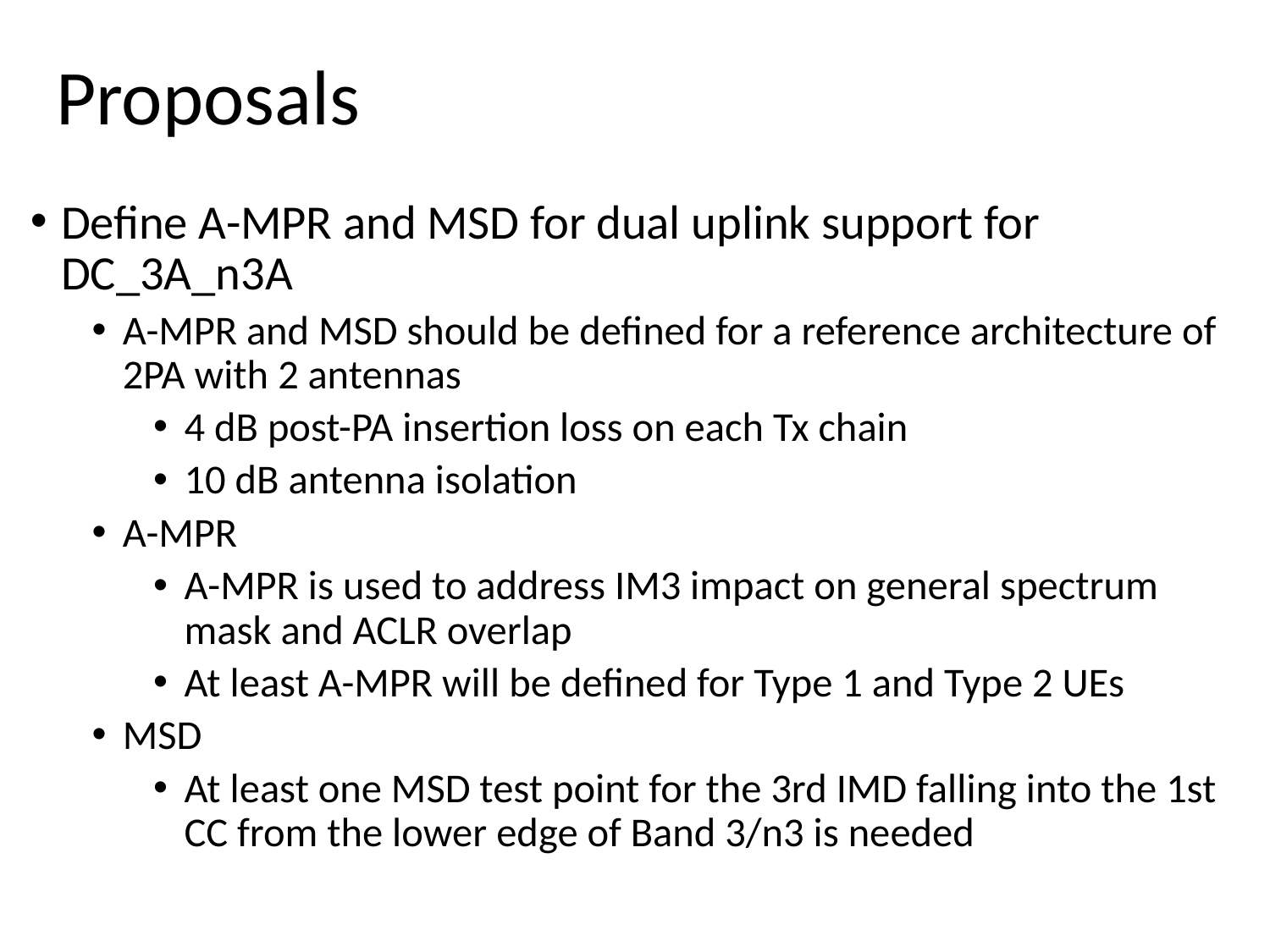

# Proposals
Define A-MPR and MSD for dual uplink support for DC_3A_n3A
A-MPR and MSD should be defined for a reference architecture of 2PA with 2 antennas
4 dB post-PA insertion loss on each Tx chain
10 dB antenna isolation
A-MPR
A-MPR is used to address IM3 impact on general spectrum mask and ACLR overlap
At least A-MPR will be defined for Type 1 and Type 2 UEs
MSD
At least one MSD test point for the 3rd IMD falling into the 1st CC from the lower edge of Band 3/n3 is needed